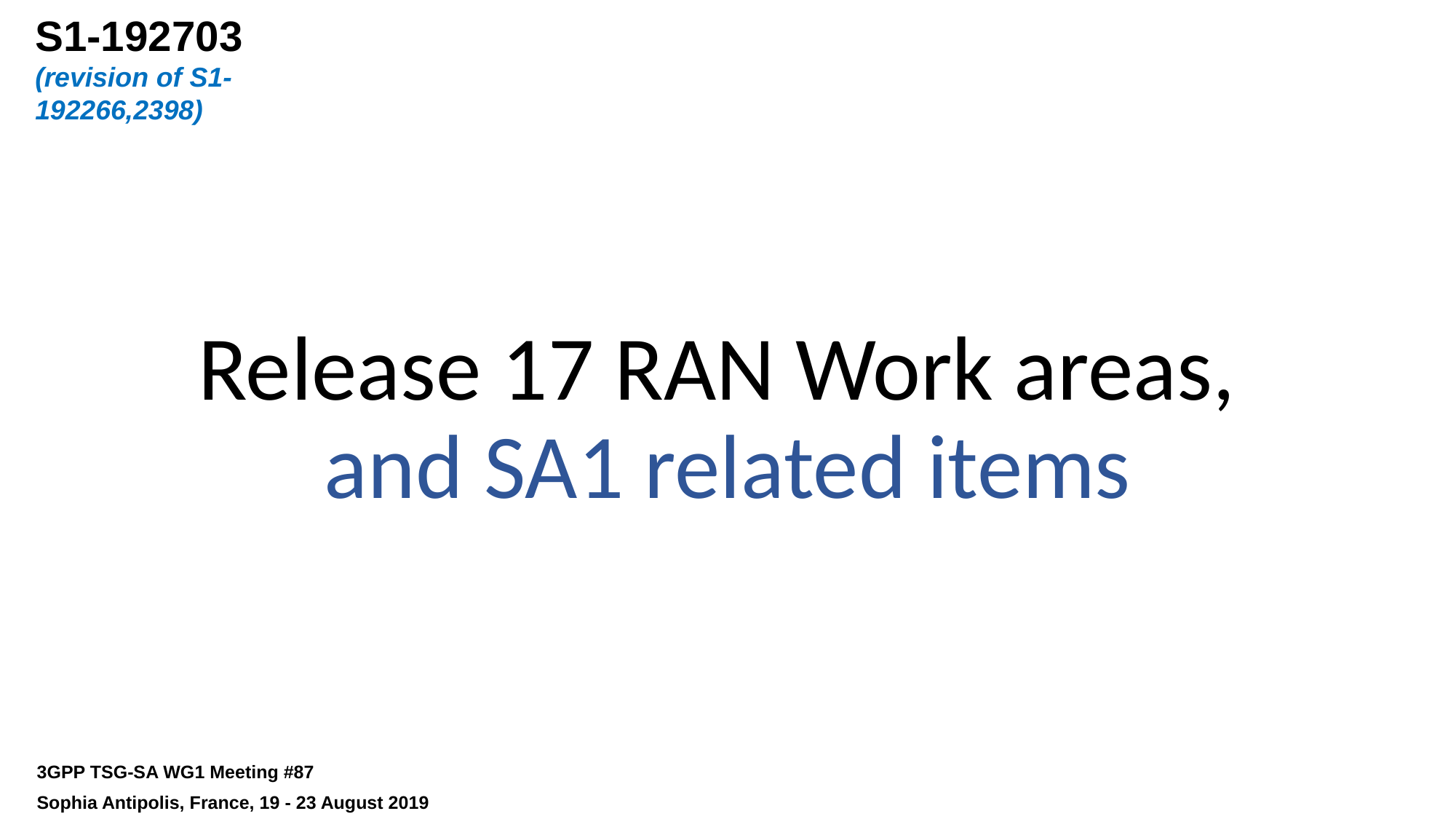

S1-192703
(revision of S1-192266,2398)
# Release 17 RAN Work areas, and SA1 related items
3GPP TSG-SA WG1 Meeting #87
Sophia Antipolis, France, 19 - 23 August 2019